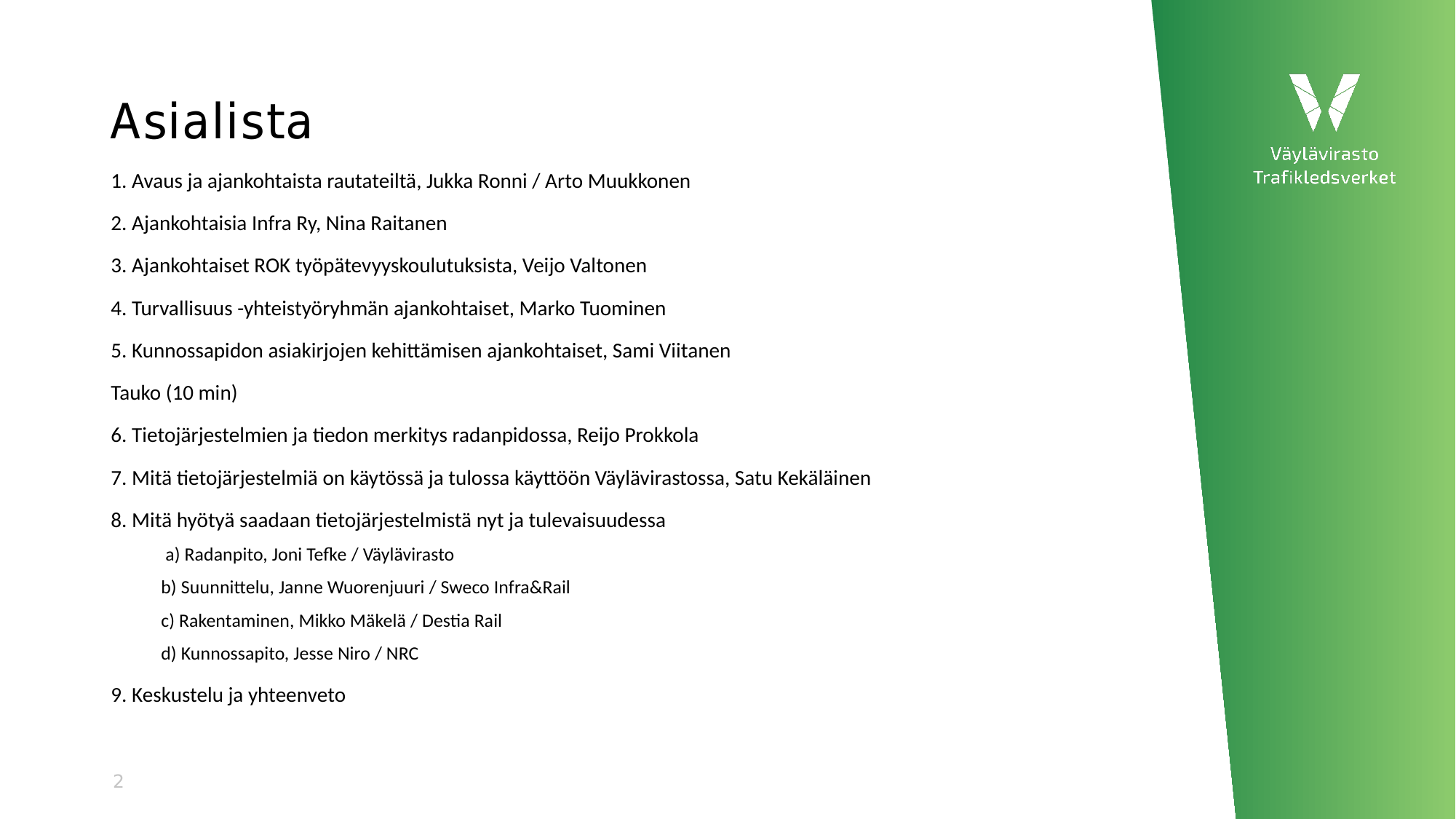

# Asialista
1. Avaus ja ajankohtaista rautateiltä, Jukka Ronni / Arto Muukkonen
2. Ajankohtaisia Infra Ry, Nina Raitanen
3. Ajankohtaiset ROK työpätevyyskoulutuksista, Veijo Valtonen
4. Turvallisuus -yhteistyöryhmän ajankohtaiset, Marko Tuominen
5. Kunnossapidon asiakirjojen kehittämisen ajankohtaiset, Sami Viitanen
Tauko (10 min)
6. Tietojärjestelmien ja tiedon merkitys radanpidossa, Reijo Prokkola
7. Mitä tietojärjestelmiä on käytössä ja tulossa käyttöön Väylävirastossa, Satu Kekäläinen
8. Mitä hyötyä saadaan tietojärjestelmistä nyt ja tulevaisuudessa
 a) Radanpito, Joni Tefke / Väylävirasto
b) Suunnittelu, Janne Wuorenjuuri / Sweco Infra&Rail
c) Rakentaminen, Mikko Mäkelä / Destia Rail
d) Kunnossapito, Jesse Niro / NRC
9. Keskustelu ja yhteenveto

2